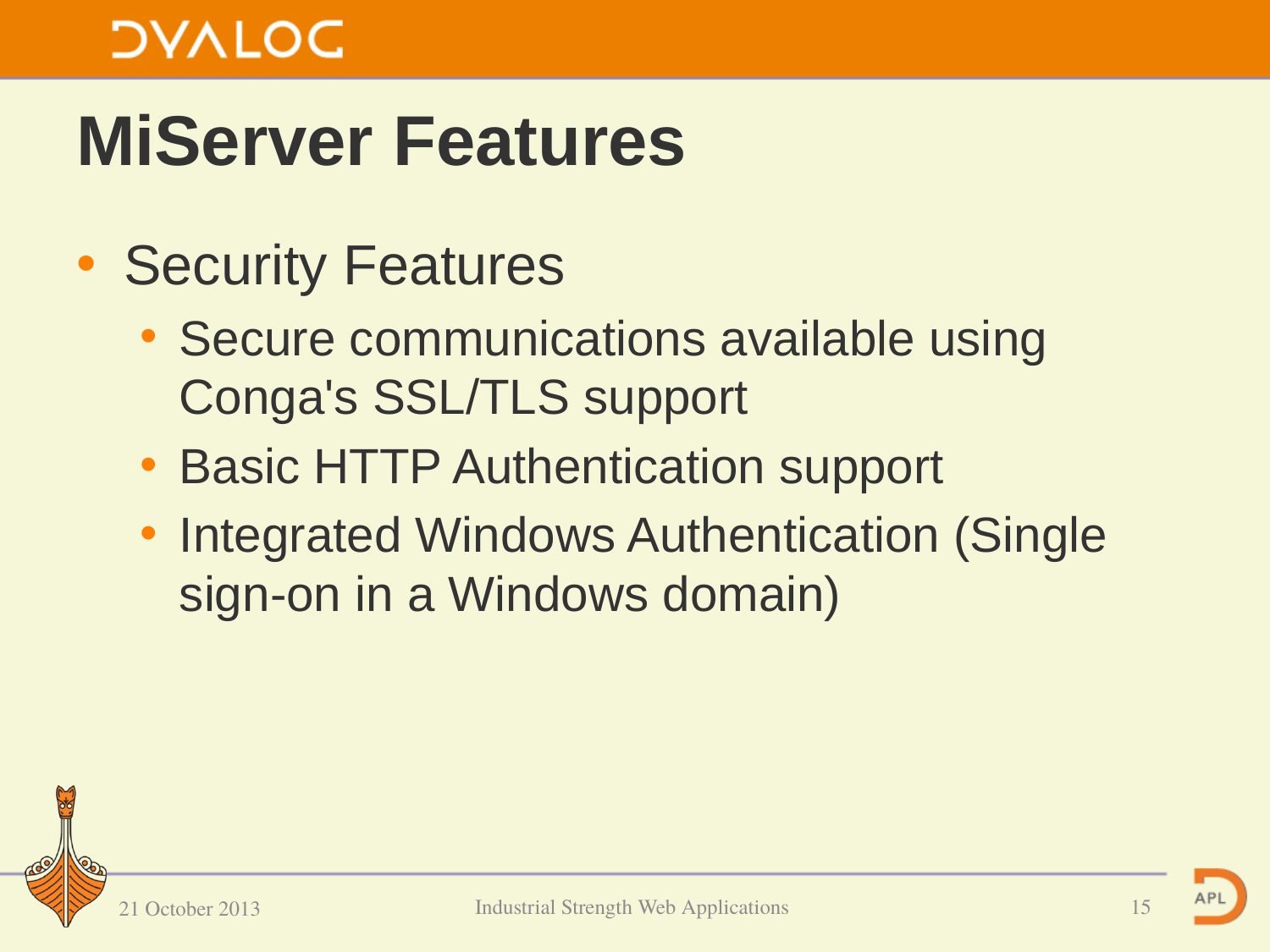

# MiServer Features
Security Features
Secure communications available using Conga's SSL/TLS support
Basic HTTP Authentication support
Integrated Windows Authentication (Single sign-on in a Windows domain)
21 October 2013
 Industrial Strength Web Applications
15